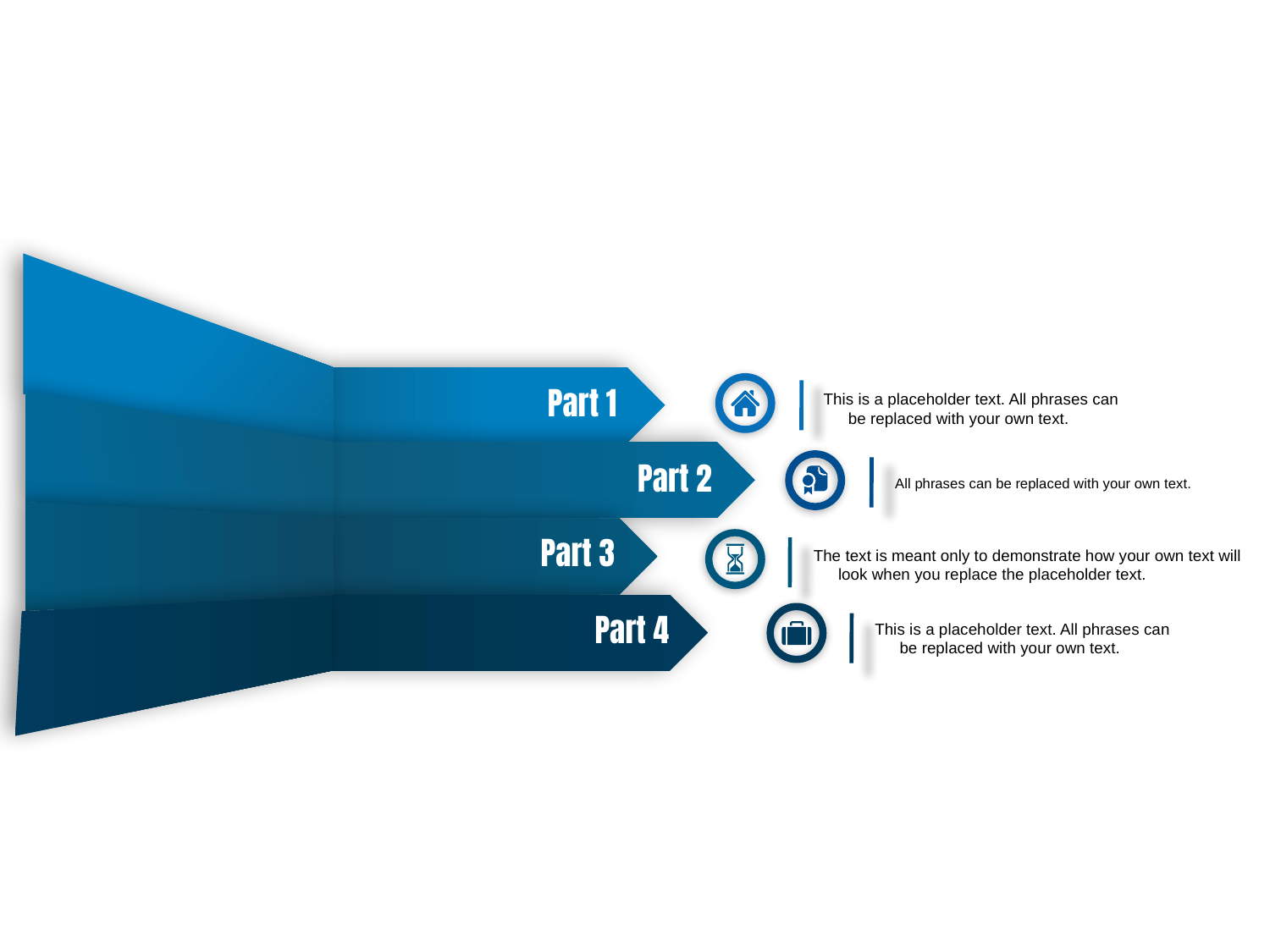

Part 1
This is a placeholder text. All phrases can be replaced with your own text.

Part 2
All phrases can be replaced with your own text.

Part 3

The text is meant only to demonstrate how your own text will look when you replace the placeholder text.

Part 4
This is a placeholder text. All phrases can be replaced with your own text.